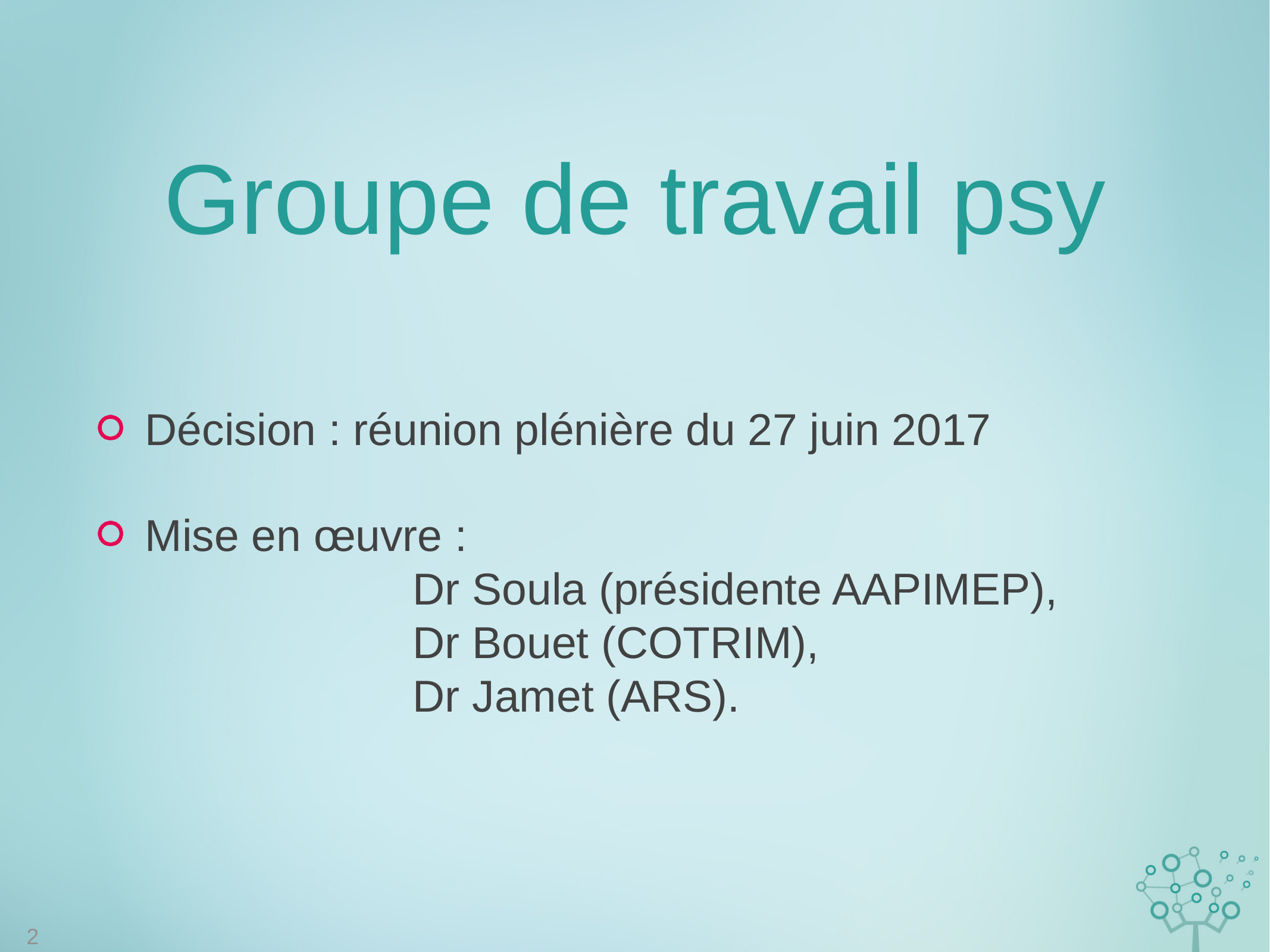

# Groupe de travail psy
Décision : réunion plénière du 27 juin 2017
Mise en œuvre :
			Dr Soula (présidente AAPIMEP),
			Dr Bouet (COTRIM),
			Dr Jamet (ARS).
2